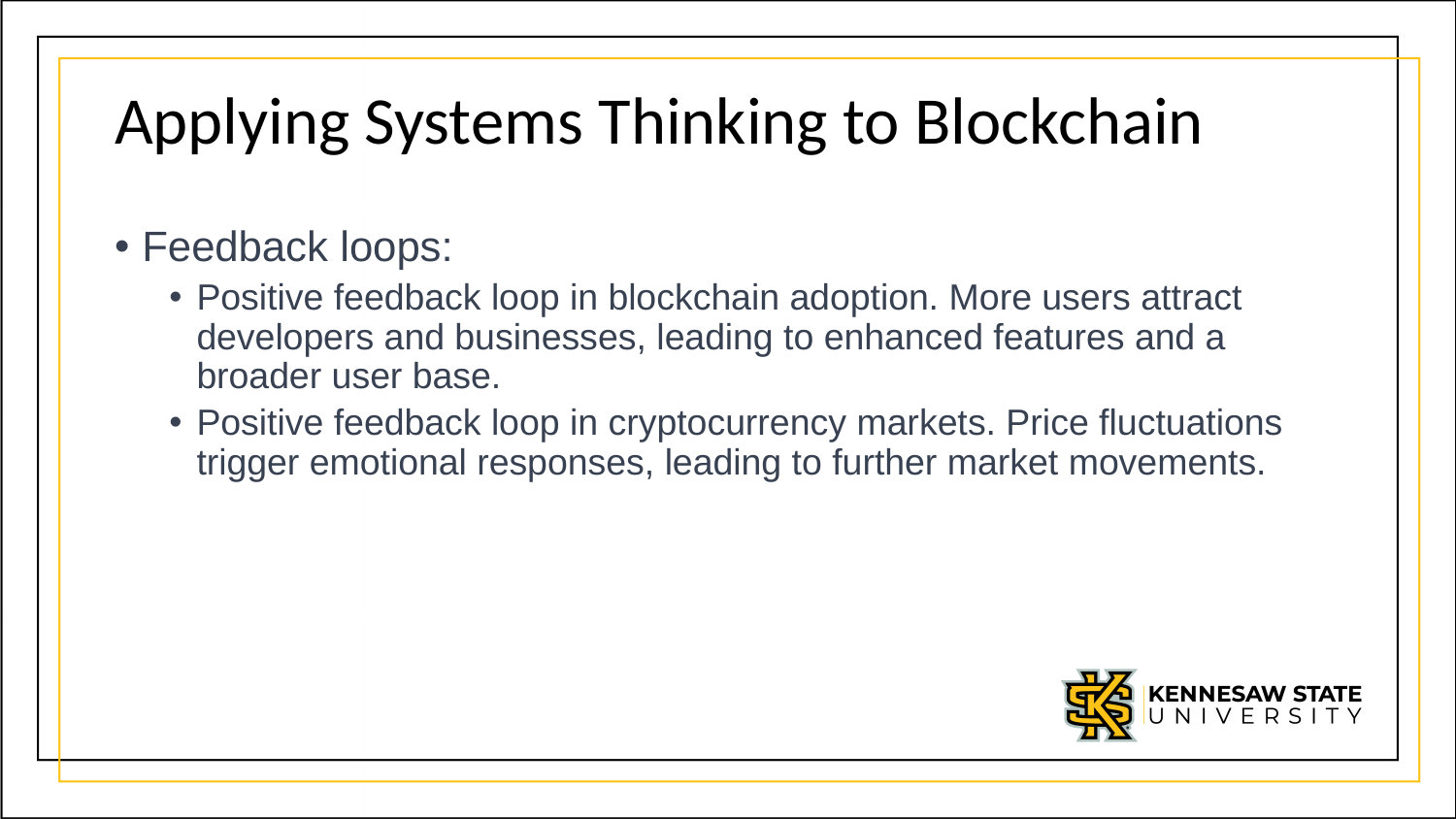

# Applying Systems Thinking to Blockchain
Feedback loops:
Positive feedback loop in blockchain adoption. More users attract developers and businesses, leading to enhanced features and a broader user base.
Positive feedback loop in cryptocurrency markets. Price fluctuations trigger emotional responses, leading to further market movements.